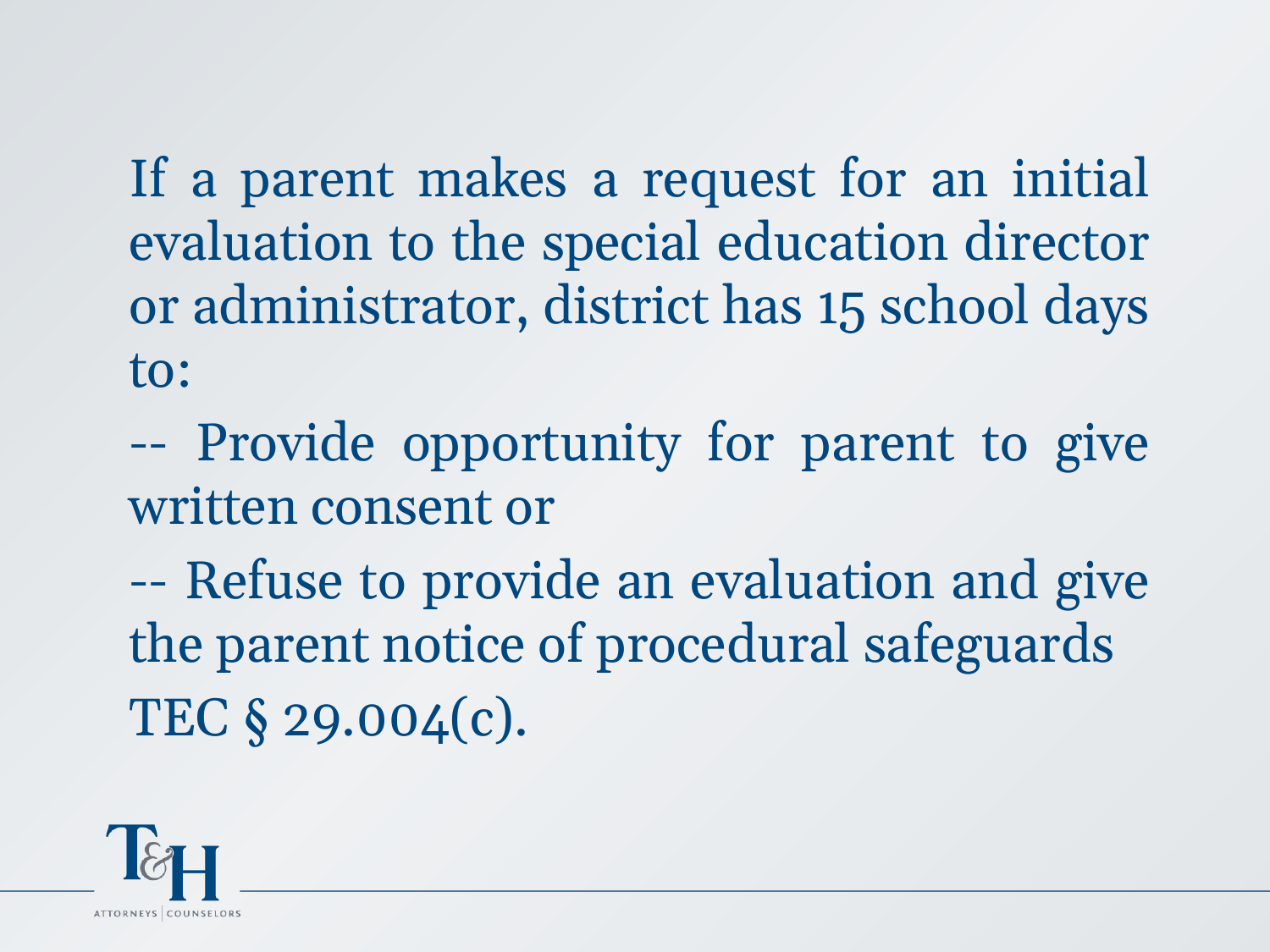

If a parent makes a request for an initial evaluation to the special education director or administrator, district has 15 school days to:
-- Provide opportunity for parent to give written consent or
-- Refuse to provide an evaluation and give the parent notice of procedural safeguards
TEC § 29.004(c).